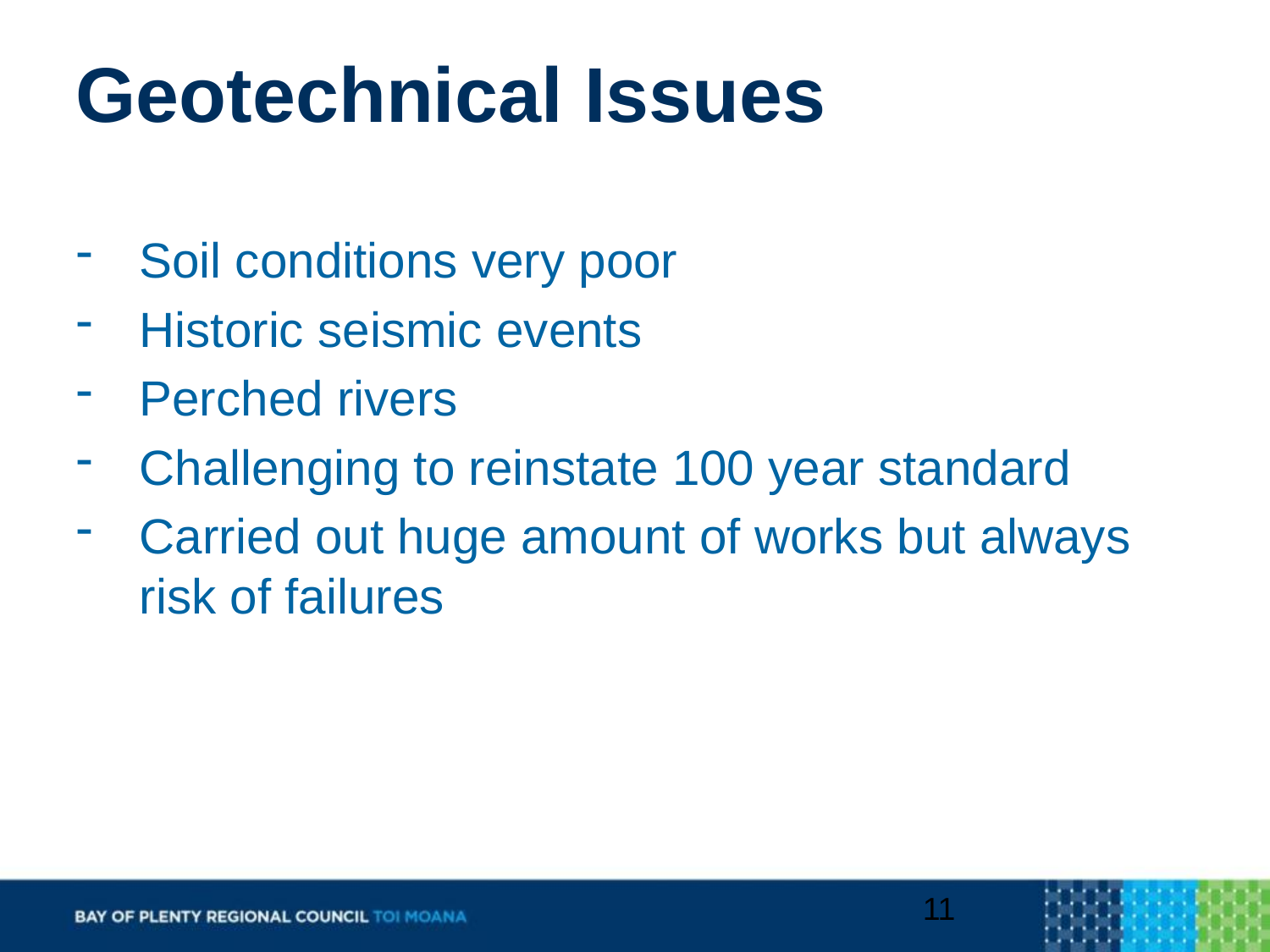

# Geotechnical Issues
Soil conditions very poor
Historic seismic events
Perched rivers
Challenging to reinstate 100 year standard
Carried out huge amount of works but always risk of failures

11